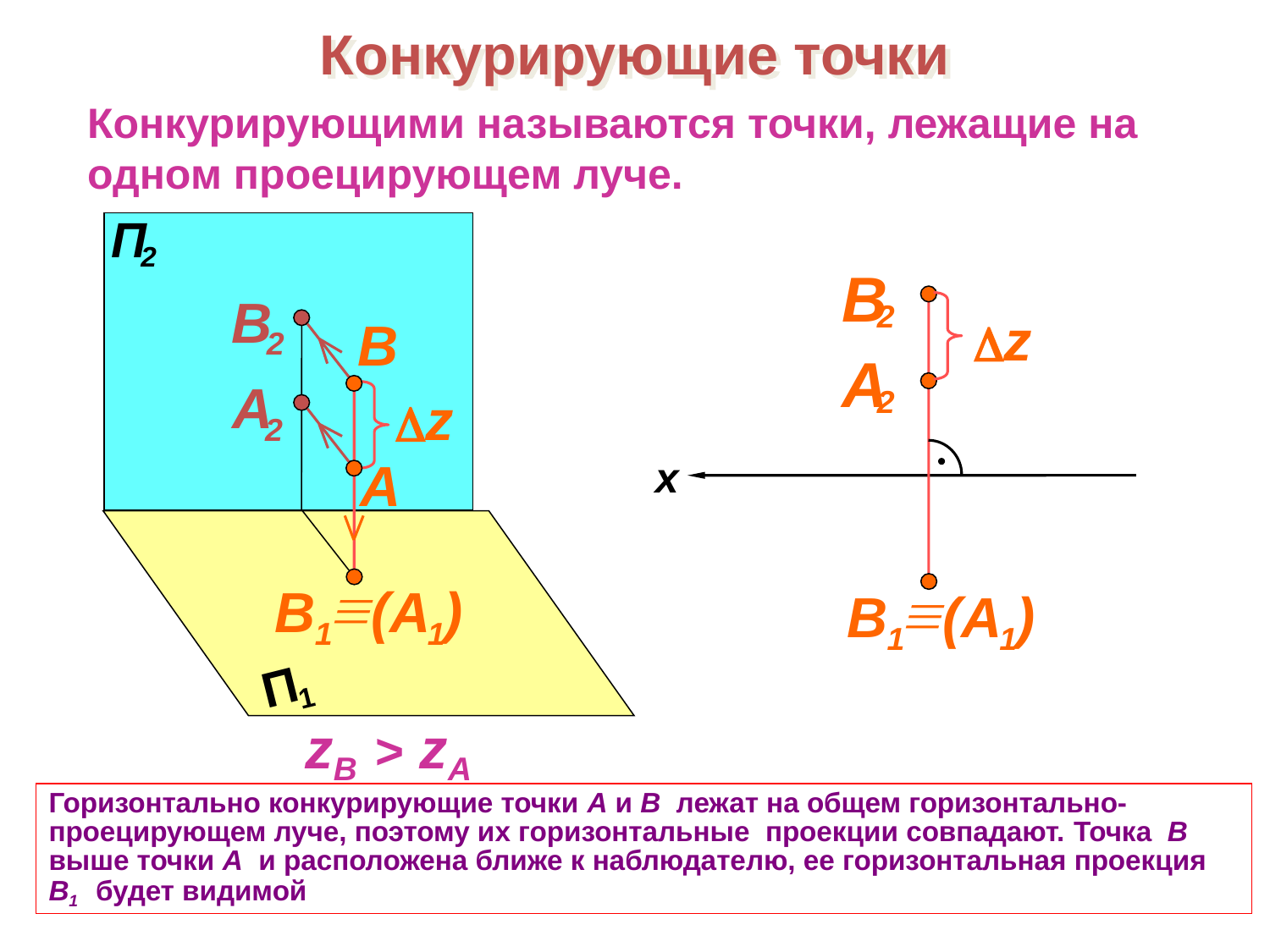

Конкурирующие точки
Конкурирующими называются точки, лежащие на
одном проецирующем луче.
П
2

П
1
B
2

Δz
А
2

≡
В
1
(A )
1

В
2

A
2

В

Δz

A

≡
В
1
(A )
1

x

zB  > zA
Горизонтально конкурирующие точки А и В  лежат на общем горизонтально-проецирующем луче, поэтому их горизонтальные  проекции совпадают. Точка  В  выше точки А  и расположена ближе к наблюдателю, ее горизонтальная проекция  В1    будет видимой